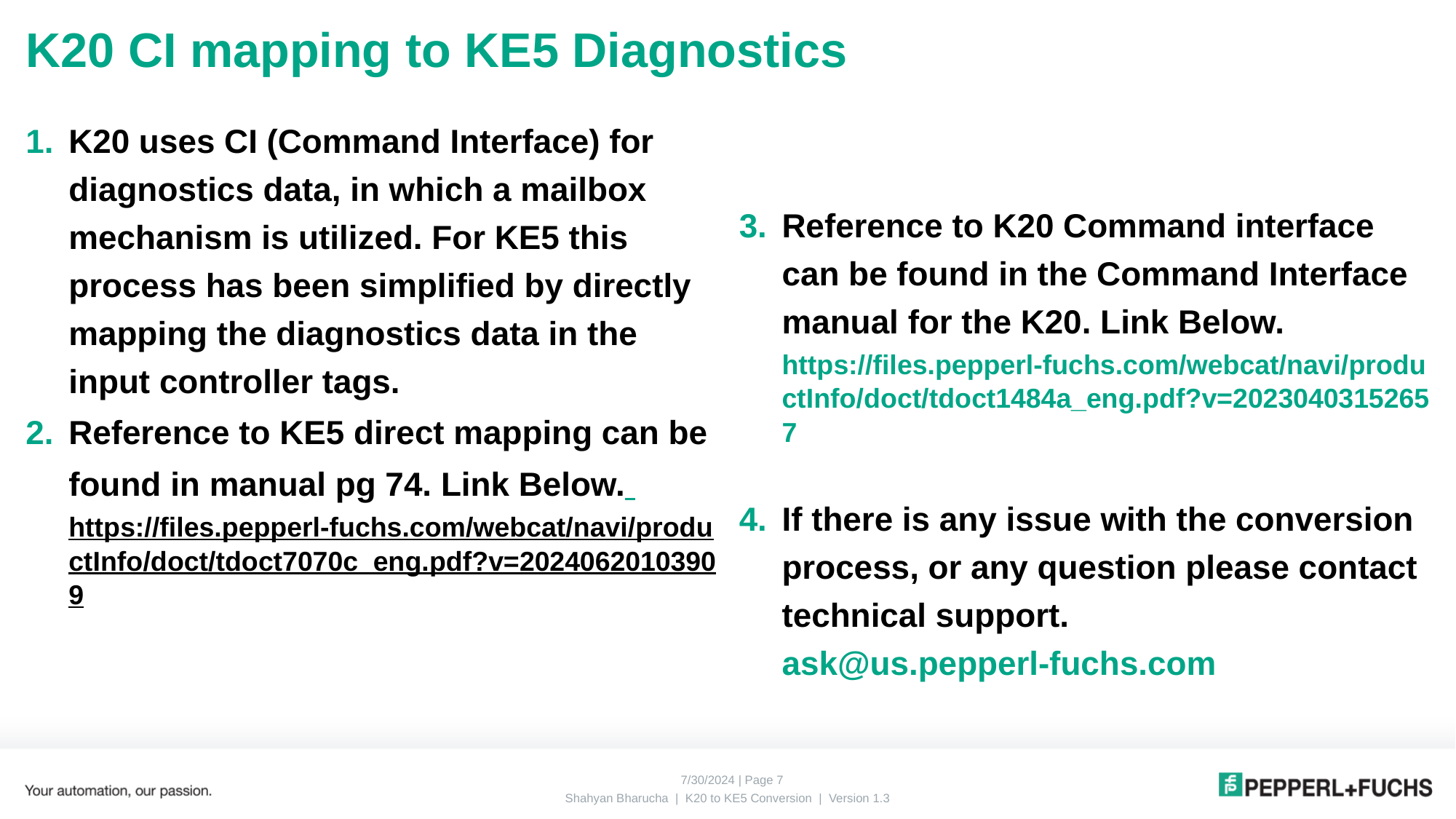

# K20 CI mapping to KE5 Diagnostics
K20 uses CI (Command Interface) for diagnostics data, in which a mailbox mechanism is utilized. For KE5 this process has been simplified by directly mapping the diagnostics data in the input controller tags.
Reference to KE5 direct mapping can be found in manual pg 74. Link Below. https://files.pepperl-fuchs.com/webcat/navi/productInfo/doct/tdoct7070c_eng.pdf?v=20240620103909

Reference to K20 Command interface can be found in the Command Interface manual for the K20. Link Below. https://files.pepperl-fuchs.com/webcat/navi/productInfo/doct/tdoct1484a_eng.pdf?v=20230403152657
If there is any issue with the conversion process, or any question please contact technical support. ask@us.pepperl-fuchs.com

7/30/2024
| Page 7
Shahyan Bharucha  |  K20 to KE5 Conversion  |  Version 1.3